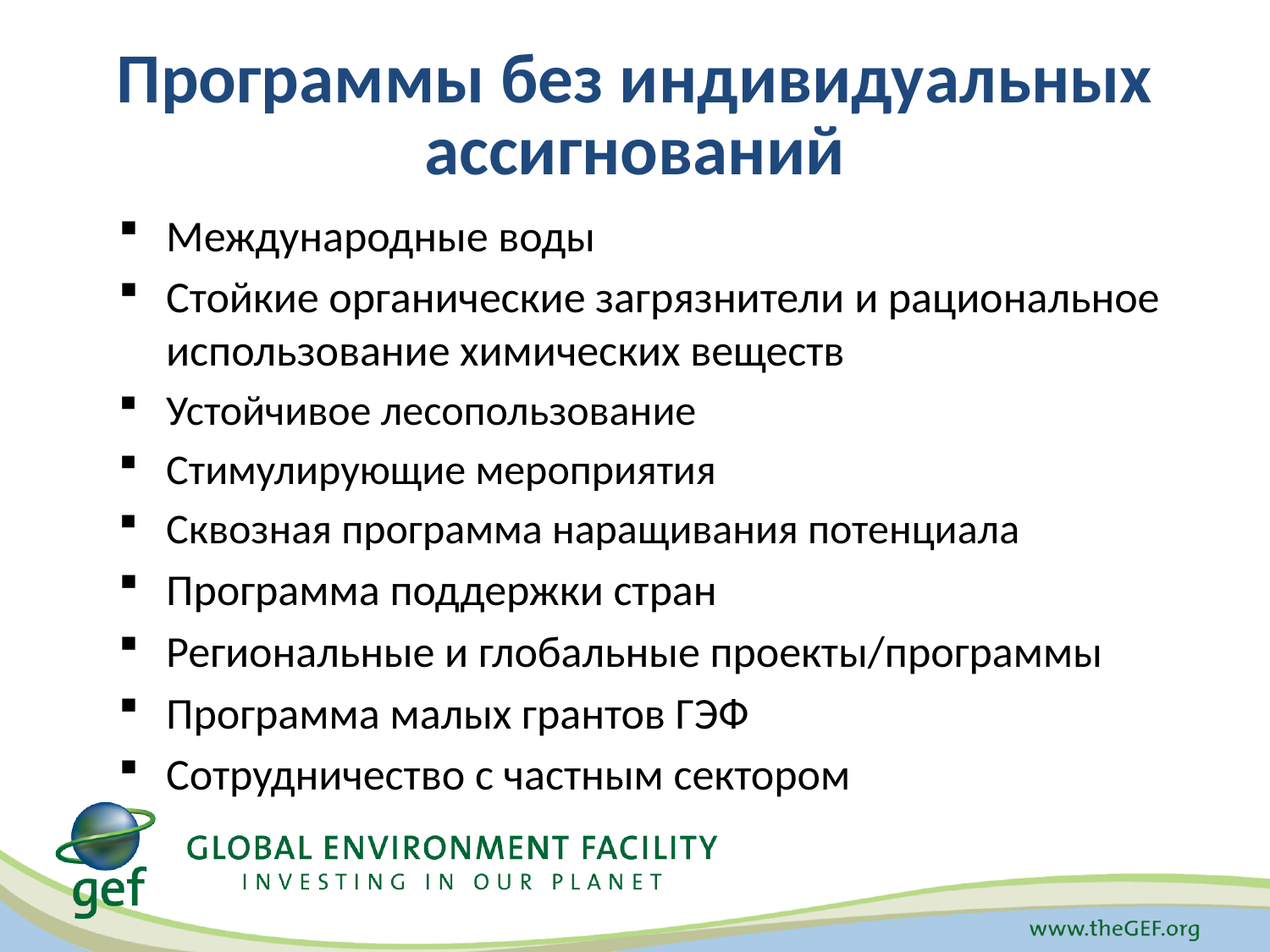

# Программы без индивидуальных ассигнований
Международные воды
Стойкие органические загрязнители и рациональное использование химических веществ
Устойчивое лесопользование
Стимулирующие мероприятия
Сквозная программа наращивания потенциала
Программа поддержки стран
Региональные и глобальные проекты/программы
Программа малых грантов ГЭФ
Сотрудничество с частным сектором